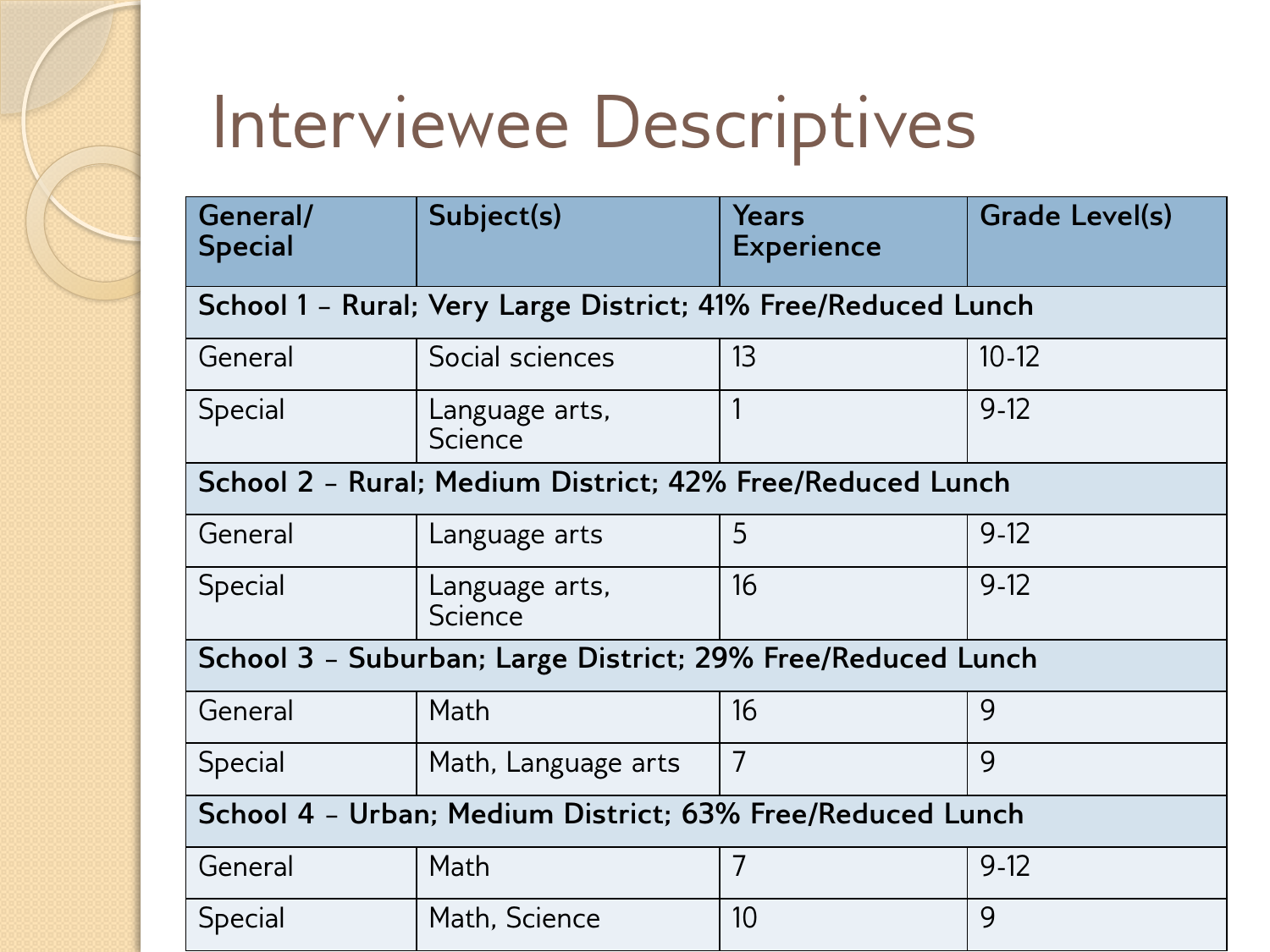

# Interviewee Descriptives
| General/Special | Subject(s) | Years Experience | Grade Level(s) |
| --- | --- | --- | --- |
| School 1 – Rural; Very Large District; 41% Free/Reduced Lunch |  |  |  |
| General | Social sciences | 13 | 10-12 |
| Special | Language arts, Science | 1 | 9-12 |
| School 2 – Rural; Medium District; 42% Free/Reduced Lunch |  |  |  |
| General | Language arts | 5 | 9-12 |
| Special | Language arts, Science | 16 | 9-12 |
| School 3 – Suburban; Large District; 29% Free/Reduced Lunch |  |  |  |
| General | Math | 16 | 9 |
| Special | Math, Language arts | 7 | 9 |
| School 4 – Urban; Medium District; 63% Free/Reduced Lunch |  |  |  |
| General | Math | 7 | 9-12 |
| Special | Math, Science | 10 | 9 |